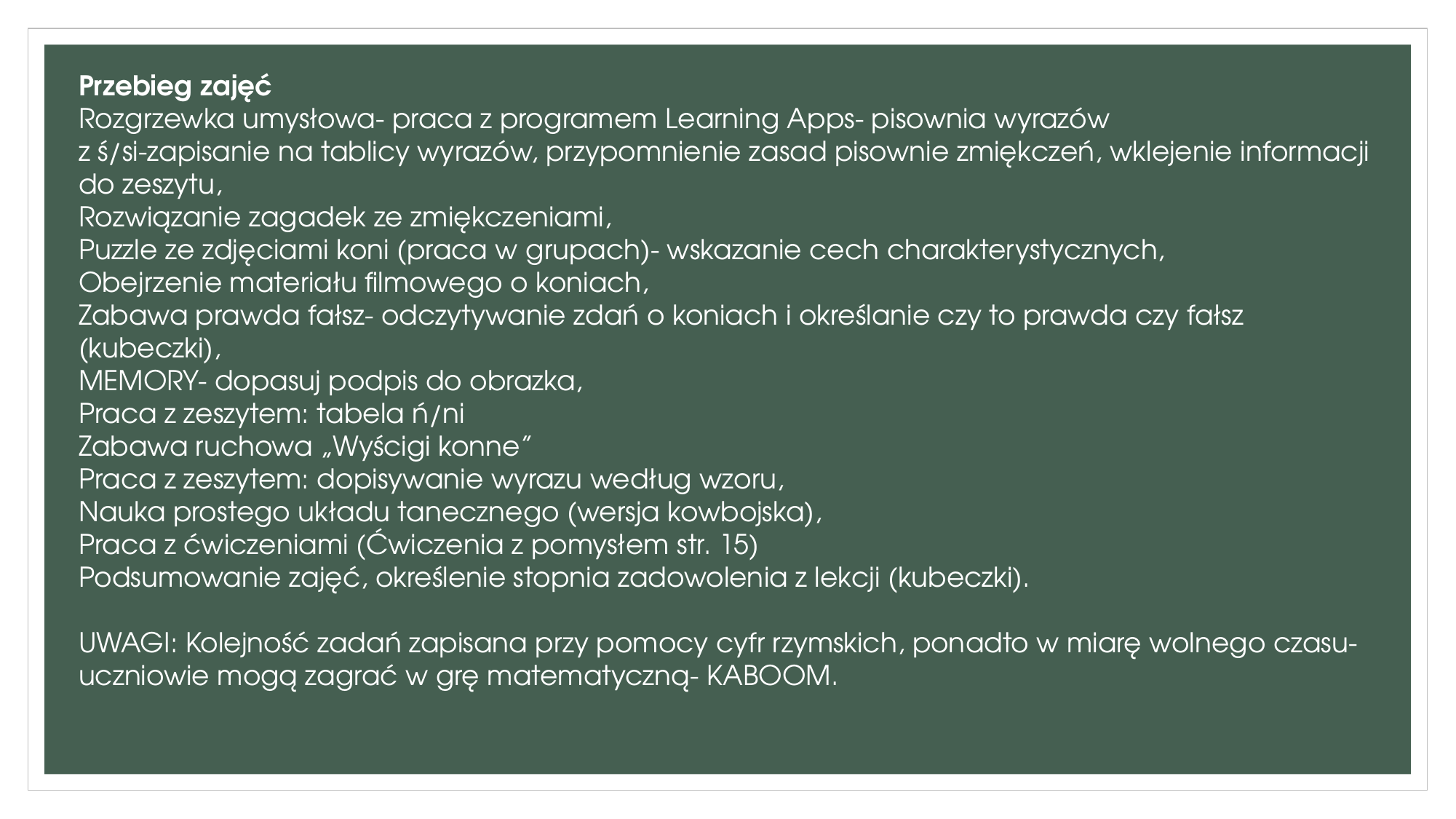

Przebieg zajęć
Rozgrzewka umysłowa- praca z programem Learning Apps- pisownia wyrazów
z ś/si-zapisanie na tablicy wyrazów, przypomnienie zasad pisownie zmiękczeń, wklejenie informacji do zeszytu,
Rozwiązanie zagadek ze zmiękczeniami,
Puzzle ze zdjęciami koni (praca w grupach)- wskazanie cech charakterystycznych,
Obejrzenie materiału filmowego o koniach,
Zabawa prawda fałsz- odczytywanie zdań o koniach i określanie czy to prawda czy fałsz (kubeczki),
MEMORY- dopasuj podpis do obrazka,
Praca z zeszytem: tabela ń/ni
Zabawa ruchowa „Wyścigi konne”
Praca z zeszytem: dopisywanie wyrazu według wzoru,
Nauka prostego układu tanecznego (wersja kowbojska),
Praca z ćwiczeniami (Ćwiczenia z pomysłem str. 15)
Podsumowanie zajęć, określenie stopnia zadowolenia z lekcji (kubeczki).

UWAGI: Kolejność zadań zapisana przy pomocy cyfr rzymskich, ponadto w miarę wolnego czasu- uczniowie mogą zagrać w grę matematyczną- KABOOM.